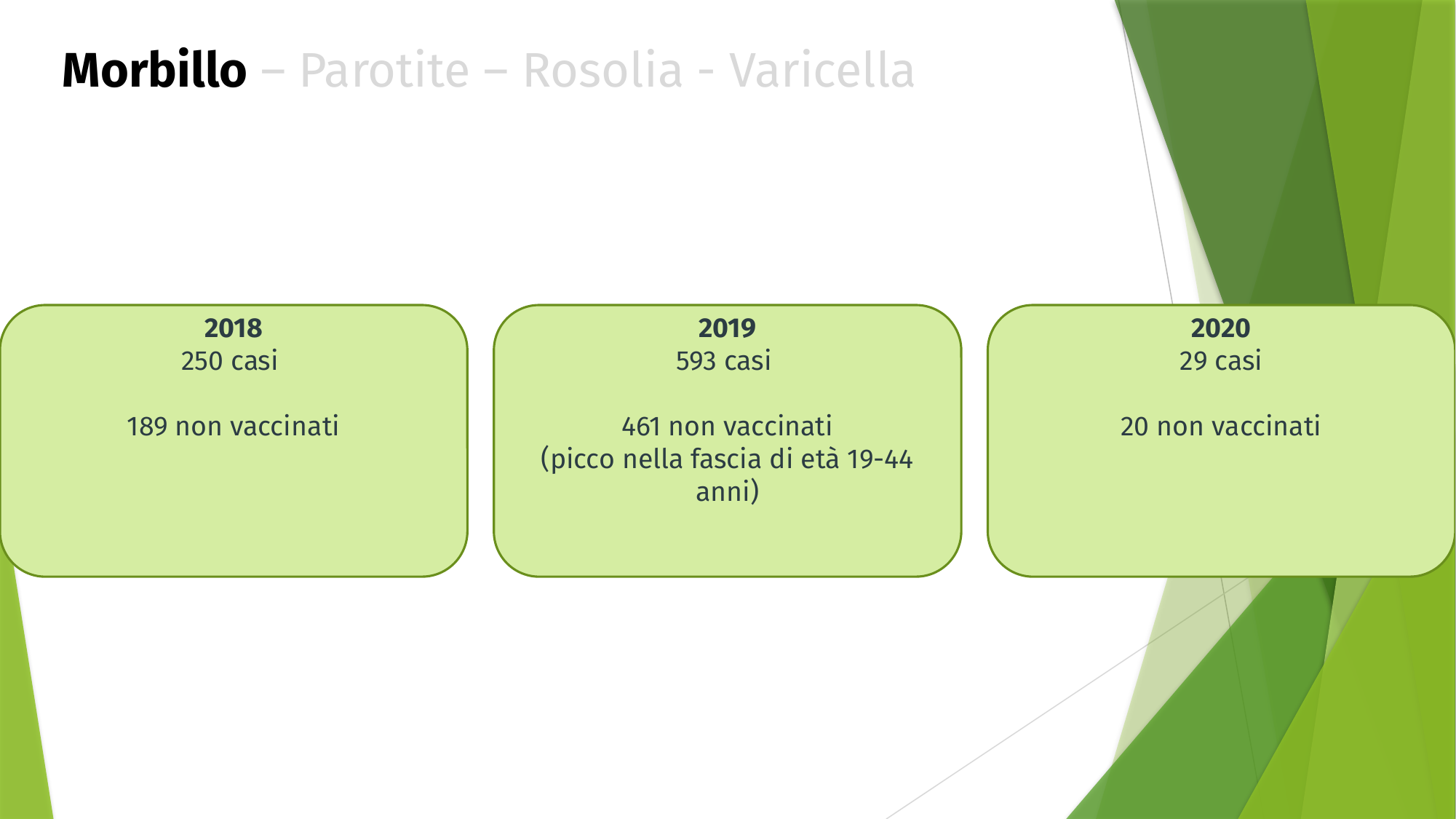

Morbillo – Parotite – Rosolia - Varicella
2018
250 casi

189 non vaccinati

2019
593 casi

461 non vaccinati
(picco nella fascia di età 19-44 anni)

2020
29 casi

20 non vaccinati